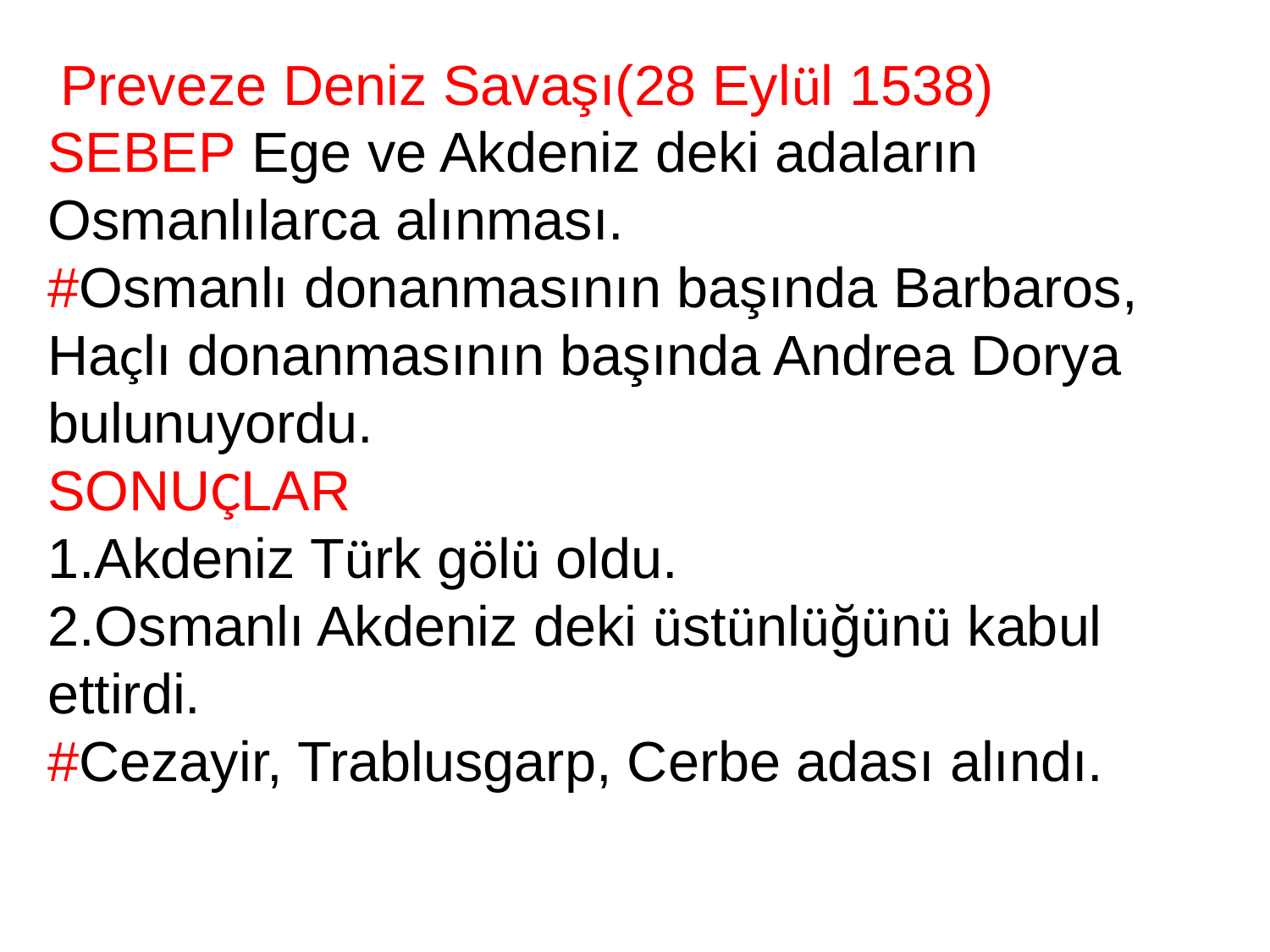

Preveze Deniz Savaşı(28 Eylül 1538)
SEBEP Ege ve Akdeniz deki adaların Osmanlılarca alınması.
#Osmanlı donanmasının başında Barbaros, Haçlı donanmasının başında Andrea Dorya bulunuyordu.
SONUÇLAR
1.Akdeniz Türk gölü oldu.
2.Osmanlı Akdeniz deki üstünlüğünü kabul ettirdi.
#Cezayir, Trablusgarp, Cerbe adası alındı.